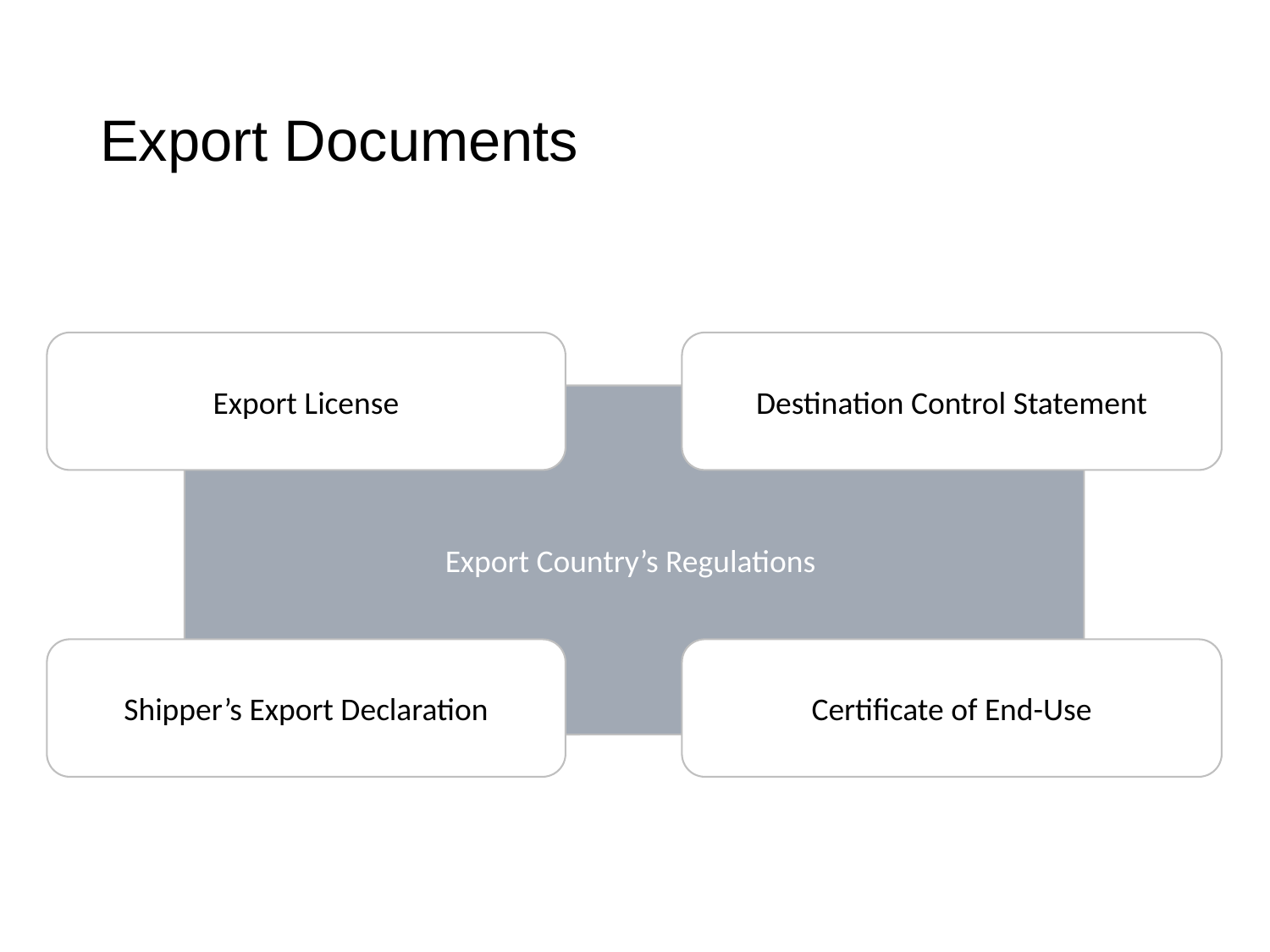

# Export Documents
Export License
Destination Control Statement
Export Country’s Regulations
Shipper’s Export Declaration
Certificate of End-Use